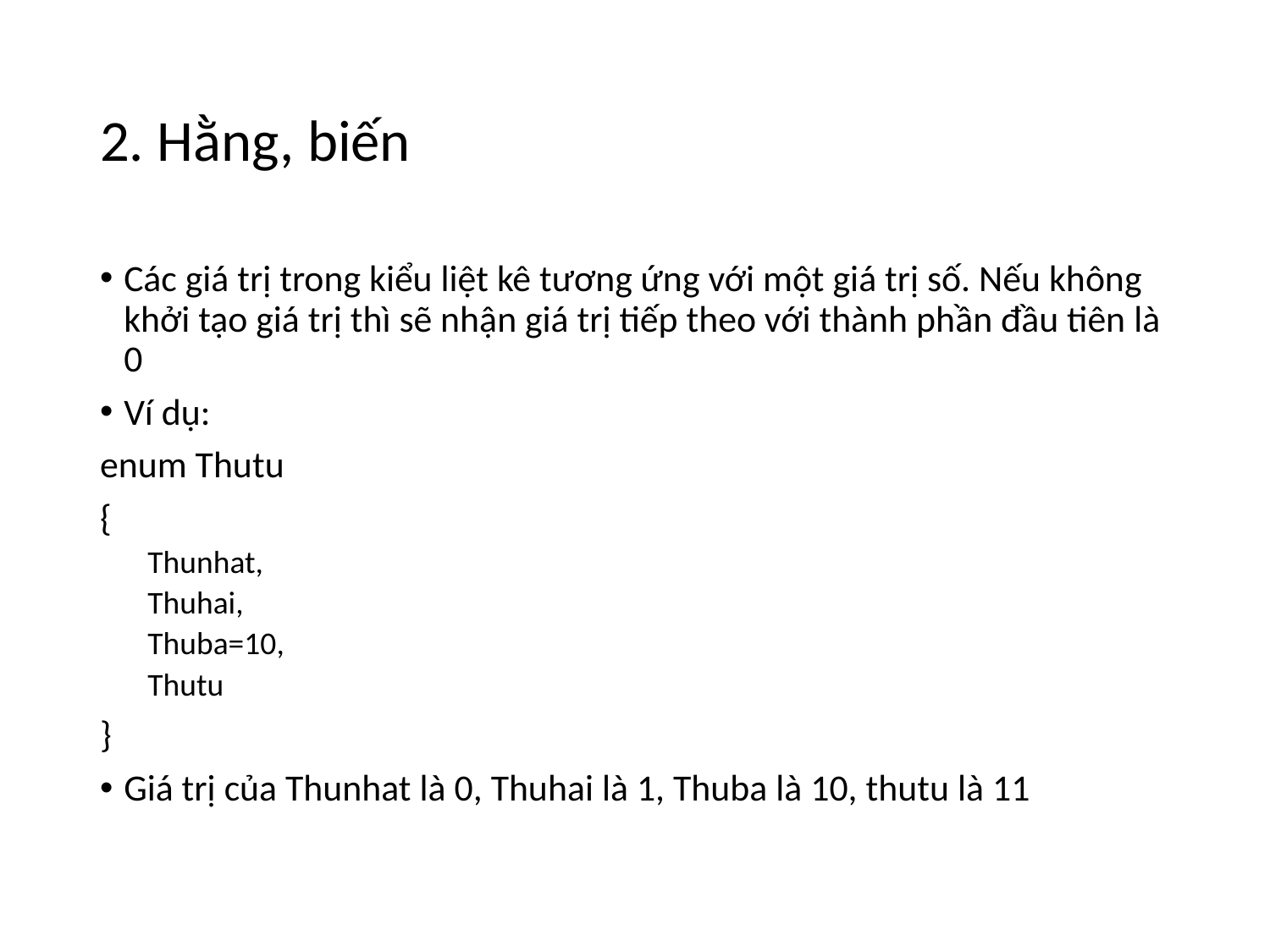

# 2. Hằng, biến
Các giá trị trong kiểu liệt kê tương ứng với một giá trị số. Nếu không khởi tạo giá trị thì sẽ nhận giá trị tiếp theo với thành phần đầu tiên là 0
Ví dụ:
enum Thutu
{
Thunhat,
Thuhai,
Thuba=10,
Thutu
}
Giá trị của Thunhat là 0, Thuhai là 1, Thuba là 10, thutu là 11